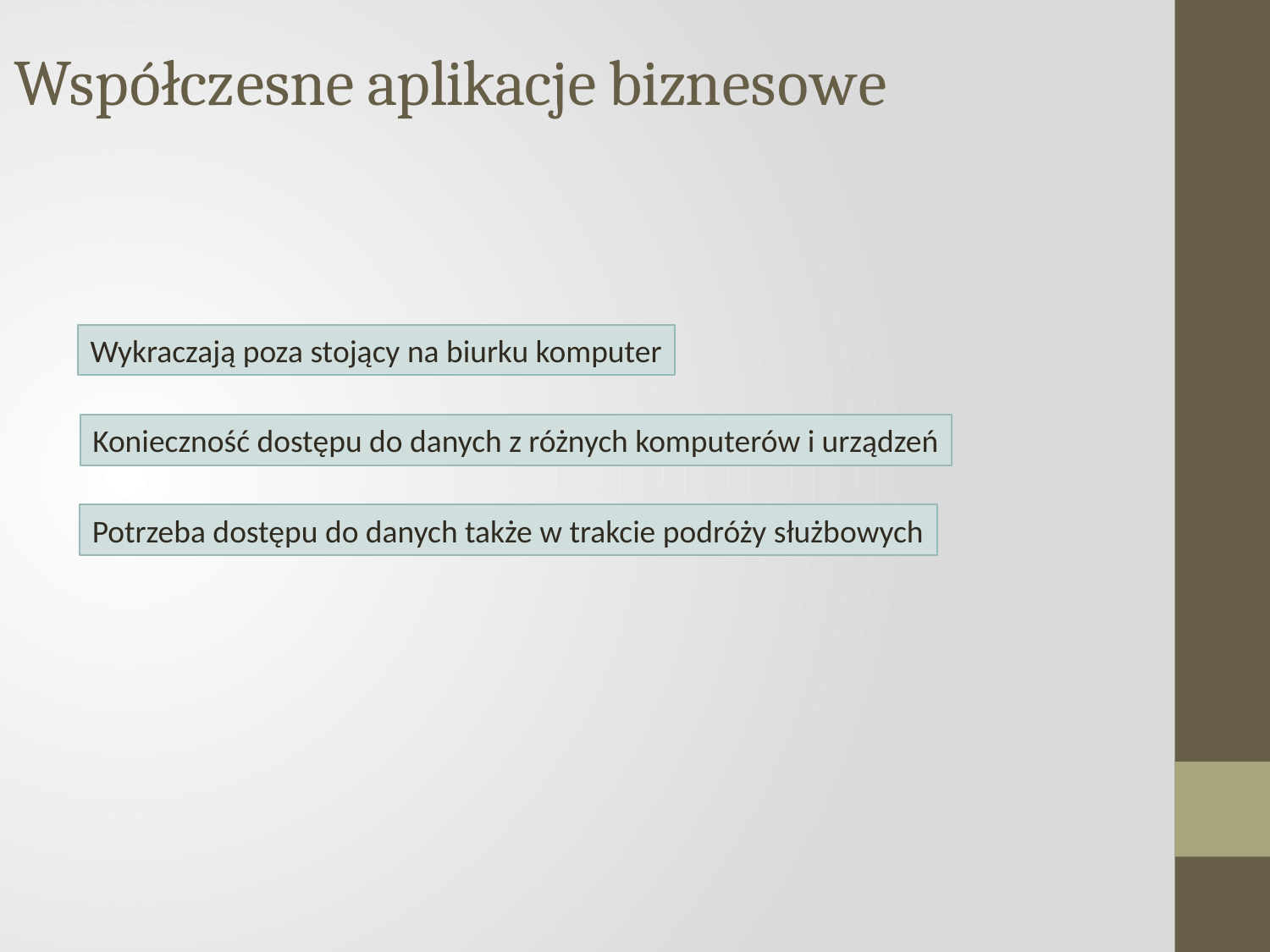

Współczesne aplikacje biznesowe
Wykraczają poza stojący na biurku komputer
Konieczność dostępu do danych z różnych komputerów i urządzeń
Potrzeba dostępu do danych także w trakcie podróży służbowych